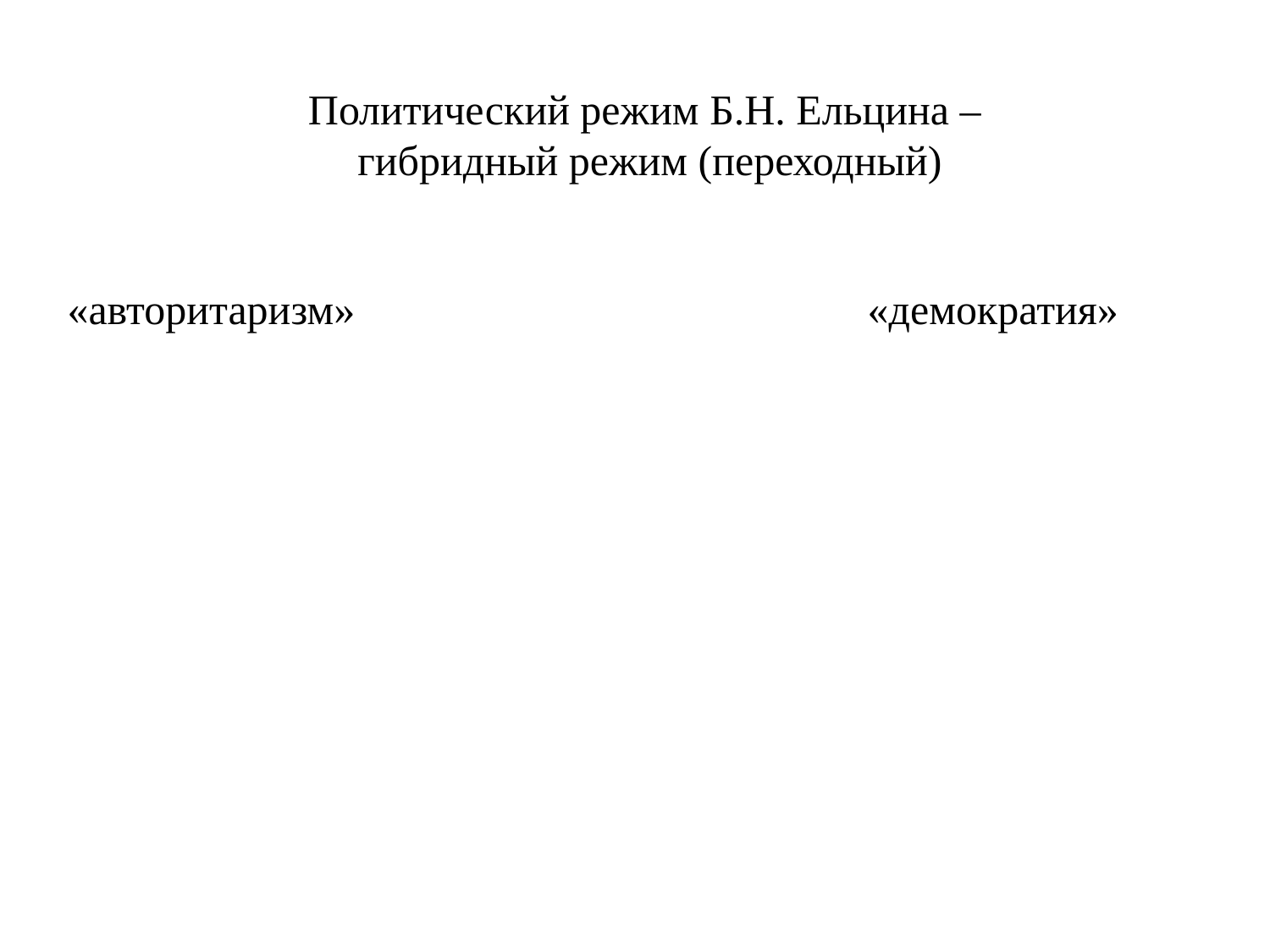

Политический режим Б.Н. Ельцина –
гибридный режим (переходный)
«авторитаризм»
«демократия»